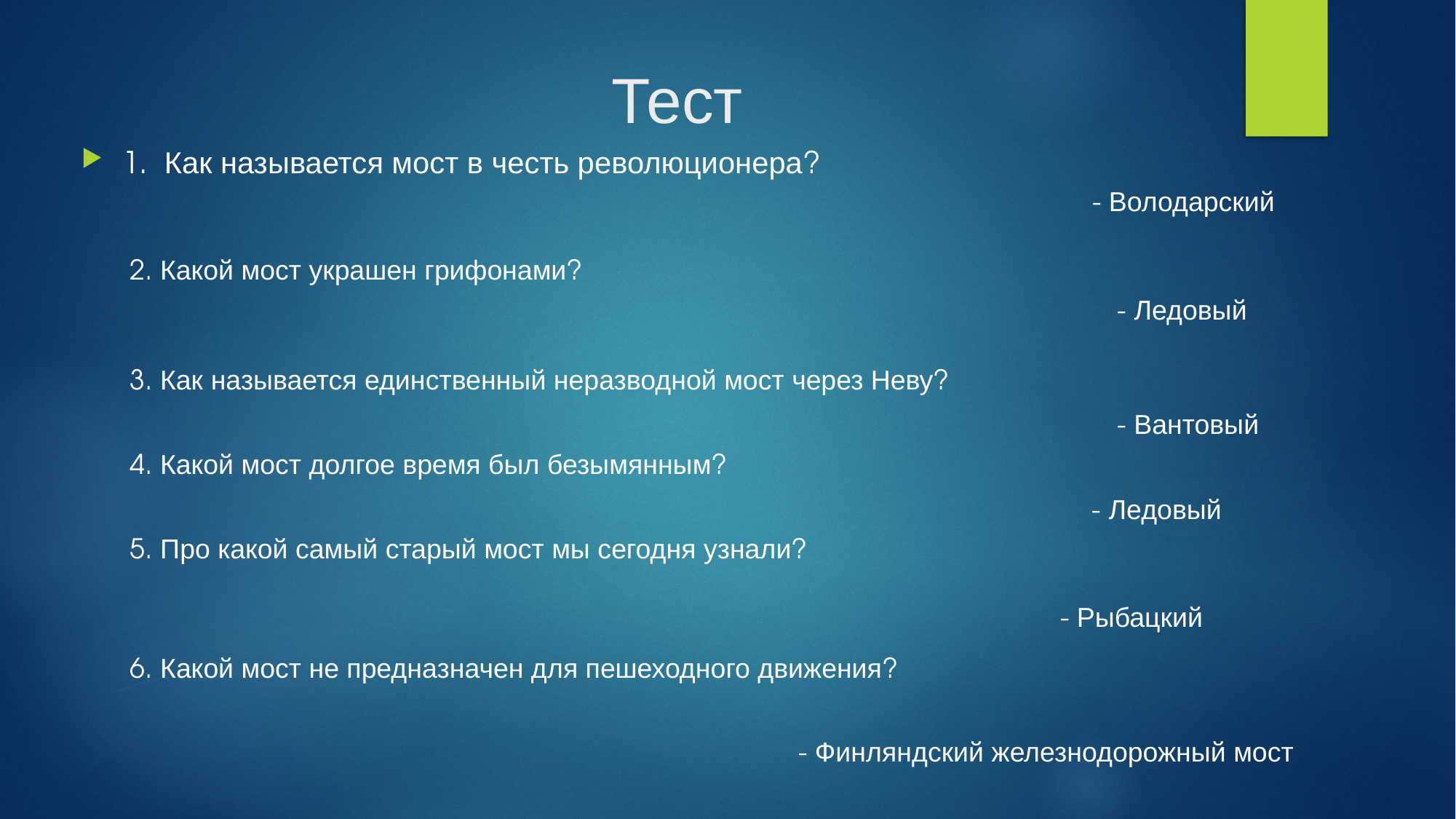

# Тест
1.  Как называется мост в честь революционера?
- Володарский
2. Какой мост украшен грифонами?
- Ледовый
3. Как называется единственный неразводной мост через Неву?
- Вантовый
4. Какой мост долгое время был безымянным?
- Ледовый
5. Про какой самый старый мост мы сегодня узнали?
- Рыбацкий
6. Какой мост не предназначен для пешеходного движения?
- Финляндский железнодорожный мост